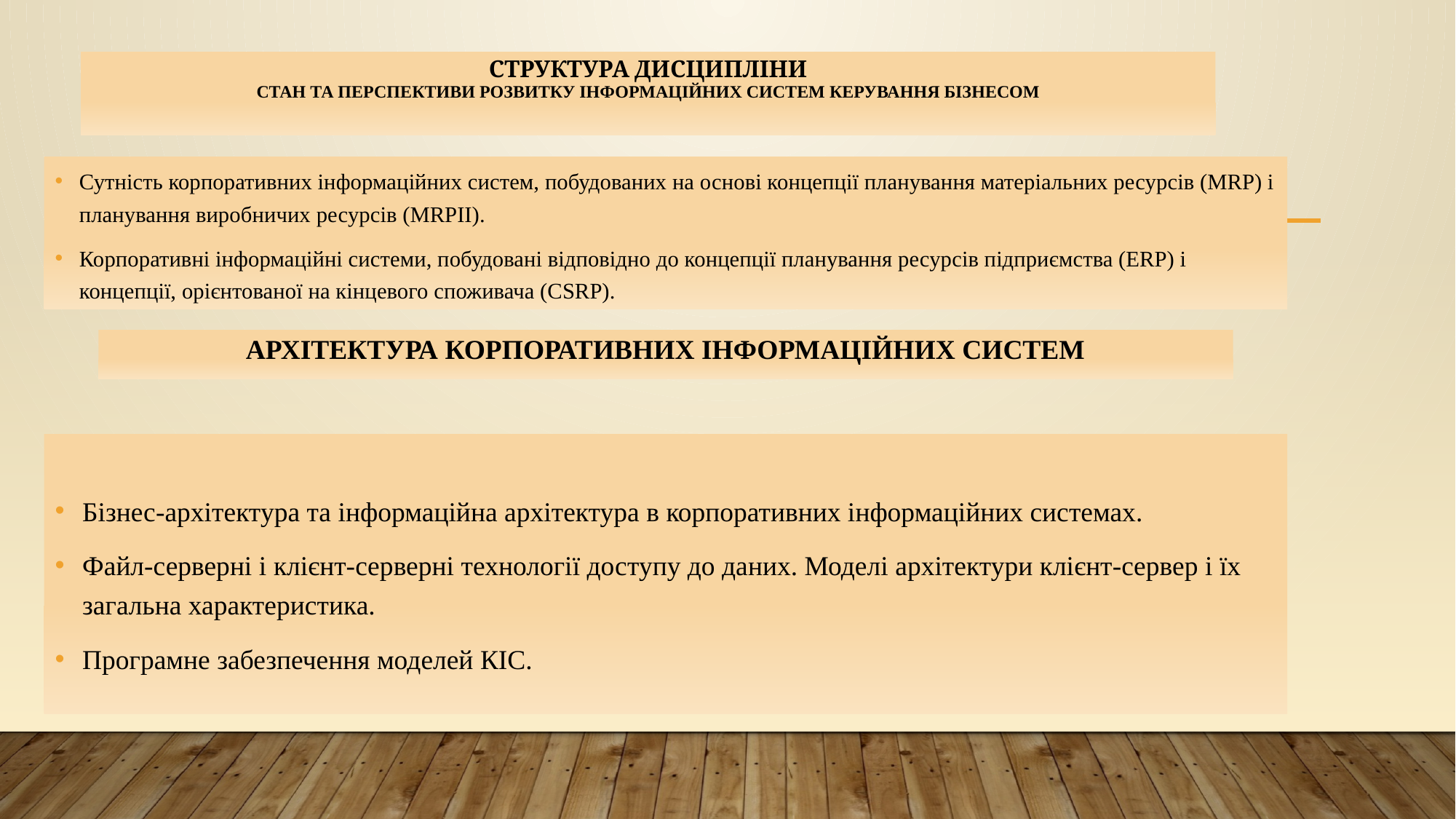

# Структура дисципліни Стан та перспективи розвитку інформаційних систем керування бізнесом
Сутність корпоративних інформаційних систем, побудованих на основі концепції планування матеріальних ресурсів (MRP) і планування виробничих ресурсів (MRPІІ).
Корпоративні інформаційні системи, побудовані відповідно до концепції планування ресурсів підприємства (ERP) і концепції, орієнтованої на кінцевого споживача (CSRP).

Архітектура корпоративних інформаційних систем

Бізнес-архітектура та інформаційна архітектура в корпоративних інформаційних системах.
Файл-серверні і клієнт-серверні технології доступу до даних. Моделі архітектури клієнт-сервер і їх загальна характеристика.
Програмне забезпечення моделей КІС.